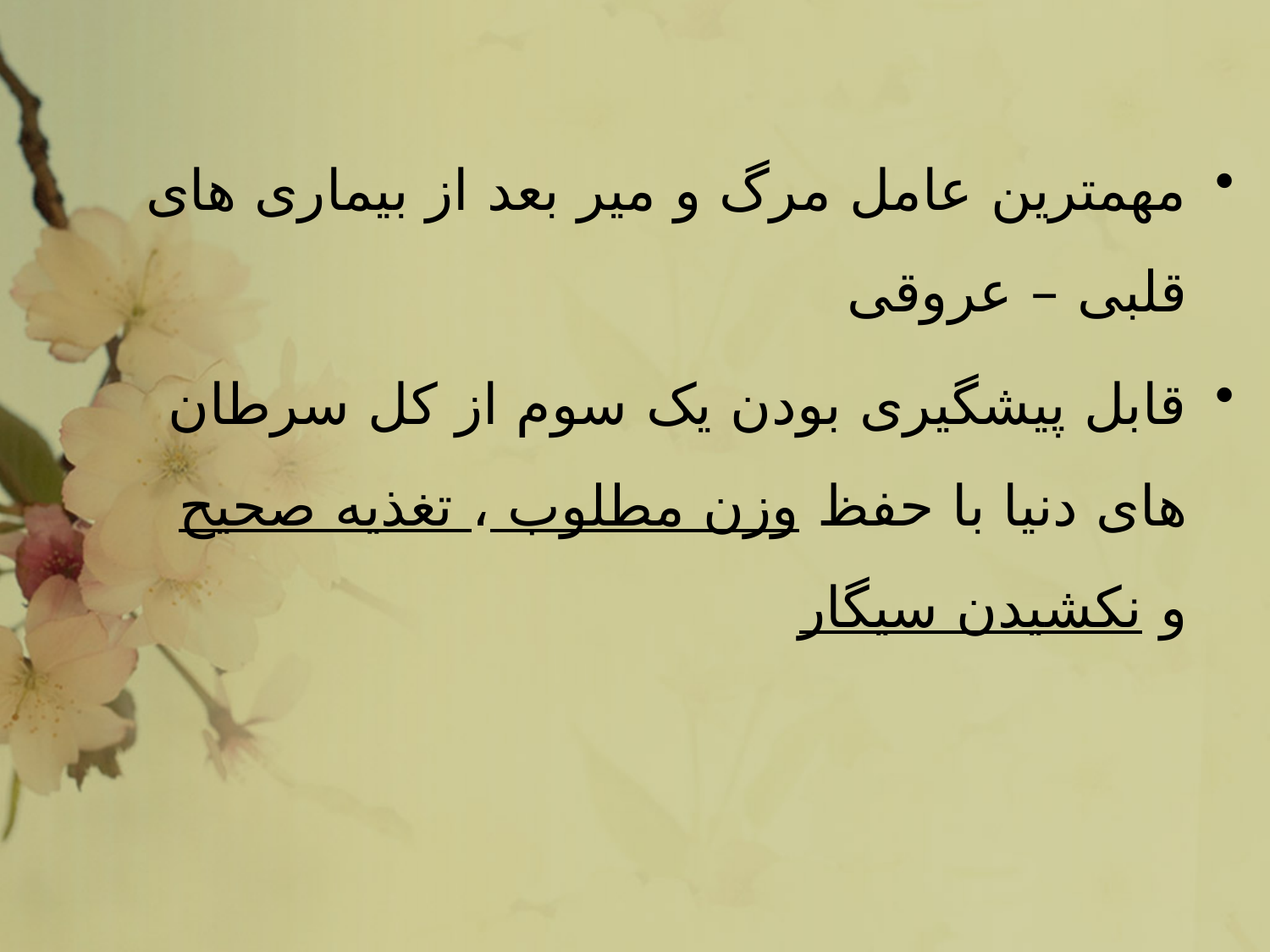

مهمترین عامل مرگ و میر بعد از بیماری های قلبی – عروقی
قابل پیشگیری بودن یک سوم از کل سرطان های دنیا با حفظ وزن مطلوب ، تغذیه صحیح و نکشیدن سیگار